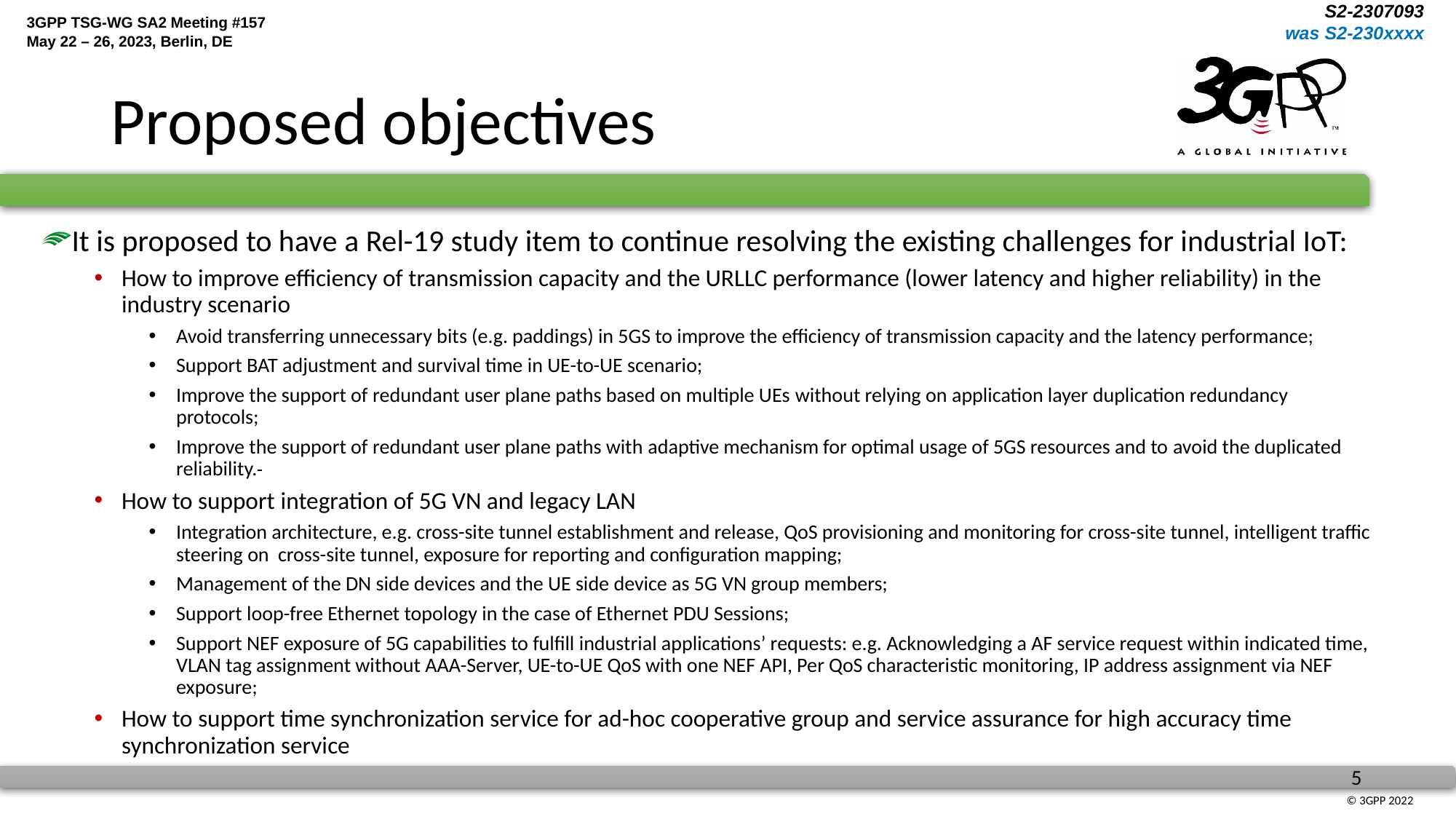

# Proposed objectives
It is proposed to have a Rel-19 study item to continue resolving the existing challenges for industrial IoT:
How to improve efficiency of transmission capacity and the URLLC performance (lower latency and higher reliability) in the industry scenario
Avoid transferring unnecessary bits (e.g. paddings) in 5GS to improve the efficiency of transmission capacity and the latency performance;
Support BAT adjustment and survival time in UE-to-UE scenario;
Improve the support of redundant user plane paths based on multiple UEs without relying on application layer duplication redundancy protocols;
Improve the support of redundant user plane paths with adaptive mechanism for optimal usage of 5GS resources and to avoid the duplicated reliability.
How to support integration of 5G VN and legacy LAN
Integration architecture, e.g. cross-site tunnel establishment and release, QoS provisioning and monitoring for cross-site tunnel, intelligent traffic steering on  cross-site tunnel, exposure for reporting and configuration mapping;
Management of the DN side devices and the UE side device as 5G VN group members;
Support loop-free Ethernet topology in the case of Ethernet PDU Sessions;
Support NEF exposure of 5G capabilities to fulfill industrial applications’ requests: e.g. Acknowledging a AF service request within indicated time, VLAN tag assignment without AAA-Server, UE-to-UE QoS with one NEF API, Per QoS characteristic monitoring, IP address assignment via NEF exposure;
How to support time synchronization service for ad-hoc cooperative group and service assurance for high accuracy time synchronization service